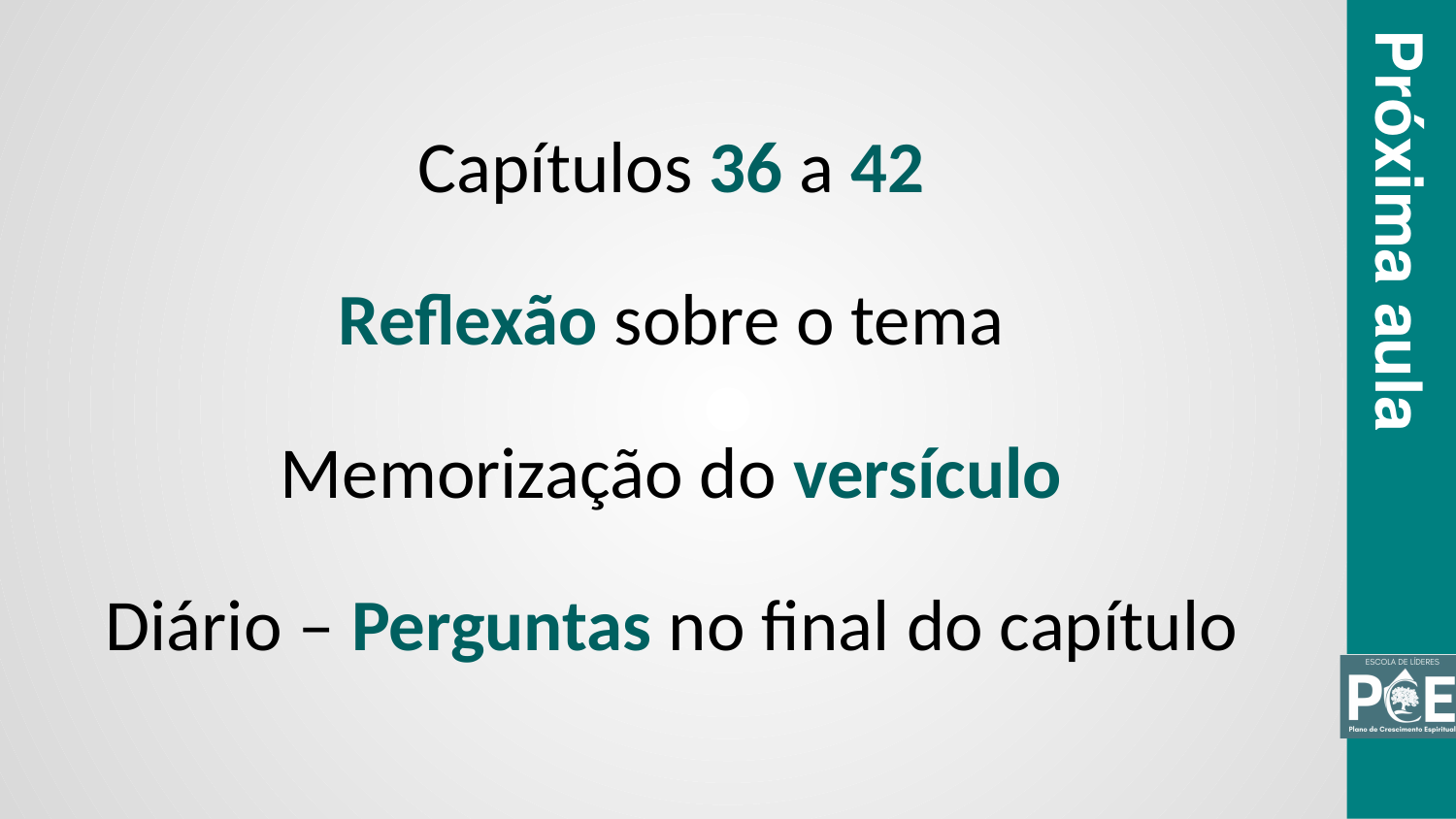

Capítulos 36 a 42
Próxima aula
Reflexão sobre o tema
Memorização do versículo
Diário – Perguntas no final do capítulo